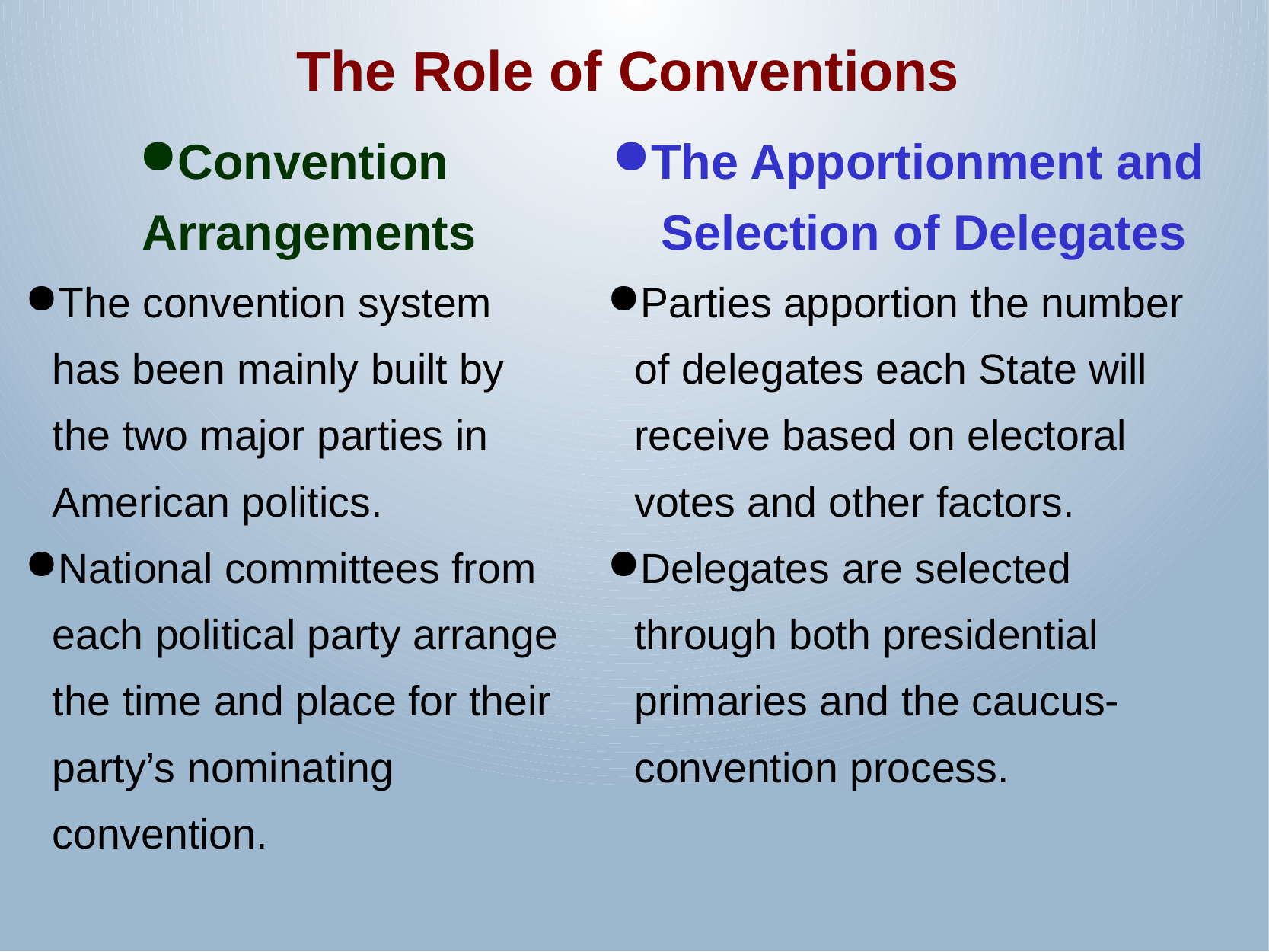

# The Role of Conventions
The Apportionment and Selection of Delegates
Parties apportion the number of delegates each State will receive based on electoral votes and other factors.
Delegates are selected through both presidential primaries and the caucus-convention process.
Convention Arrangements
The convention system has been mainly built by the two major parties in American politics.
National committees from each political party arrange the time and place for their party’s nominating convention.